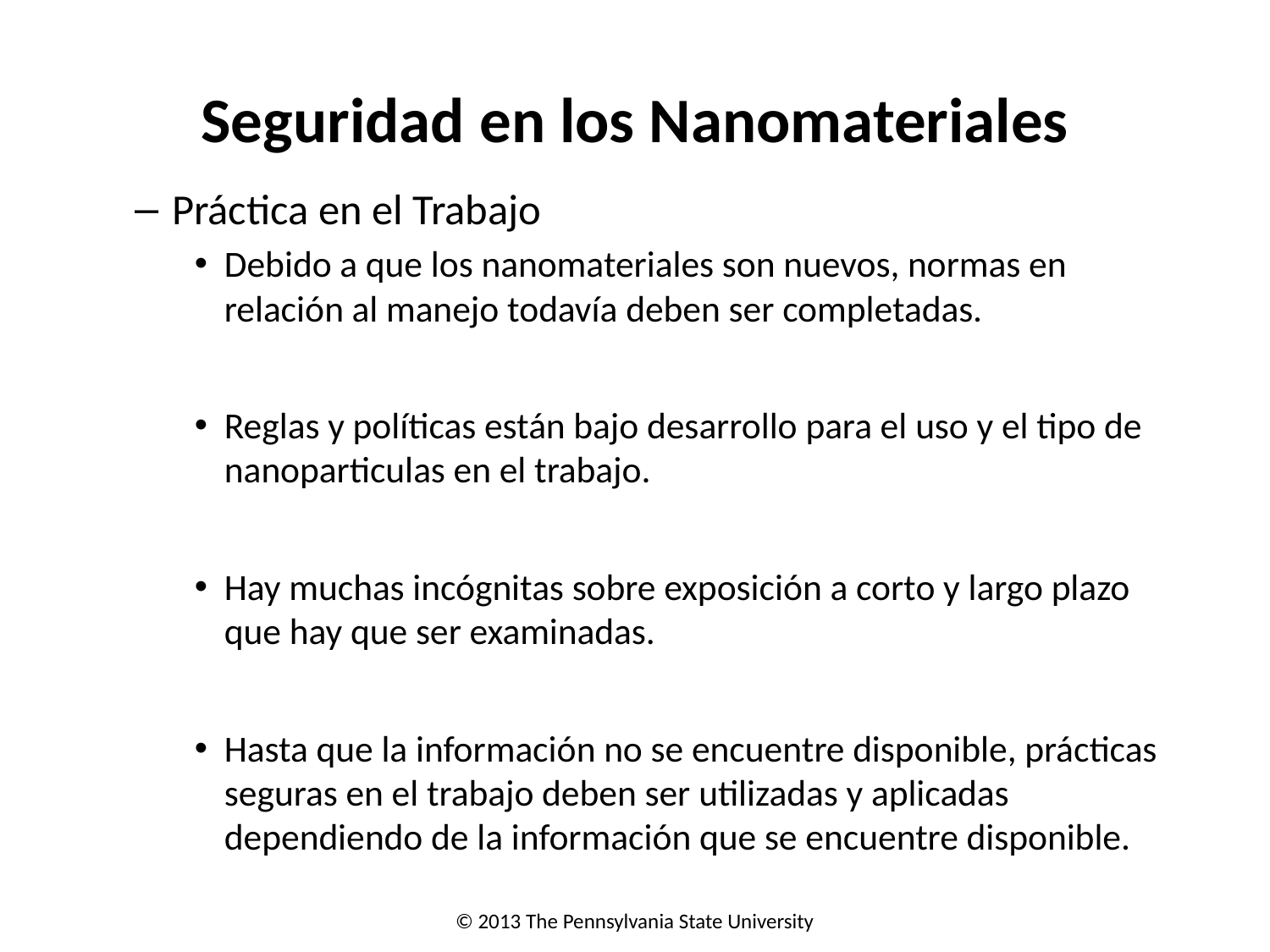

# Seguridad en los Nanomateriales
Práctica en el Trabajo
Debido a que los nanomateriales son nuevos, normas en relación al manejo todavía deben ser completadas.

Reglas y políticas están bajo desarrollo para el uso y el tipo de nanoparticulas en el trabajo.

Hay muchas incógnitas sobre exposición a corto y largo plazo que hay que ser examinadas.

Hasta que la información no se encuentre disponible, prácticas seguras en el trabajo deben ser utilizadas y aplicadas dependiendo de la información que se encuentre disponible.